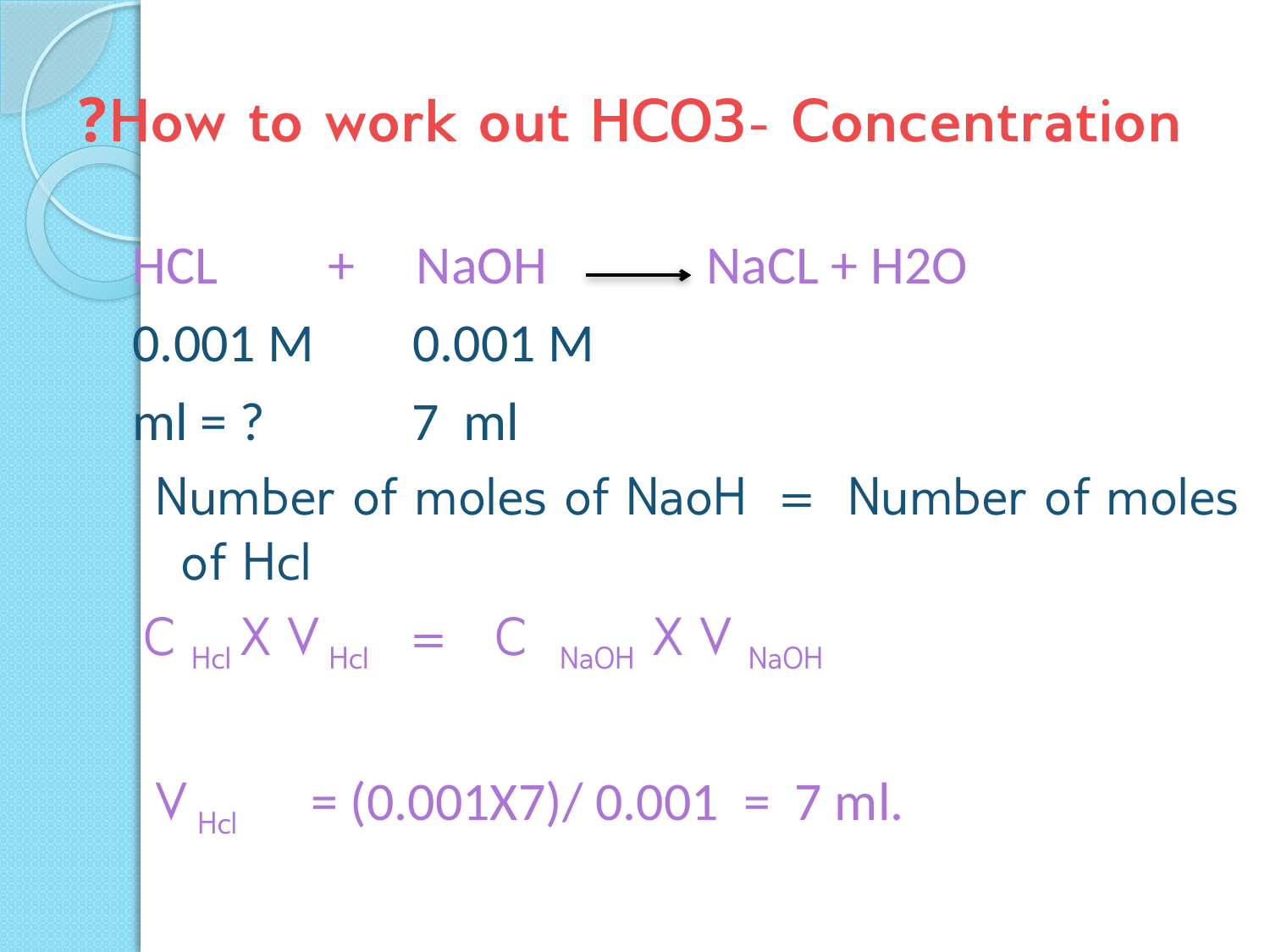

# How to work out HCO3- Concentration?
HCL         +     NaOH             NaCL + H2O
0.001 M        0.001 M
ml = ?            7  ml
 Number of moles of NaoH  =  Number of moles of Hcl
C Hcl X V Hcl   =   C  NaOH  X V NaOH

 V Hcl      = (0.001X7)/ 0.001  =  7 ml.